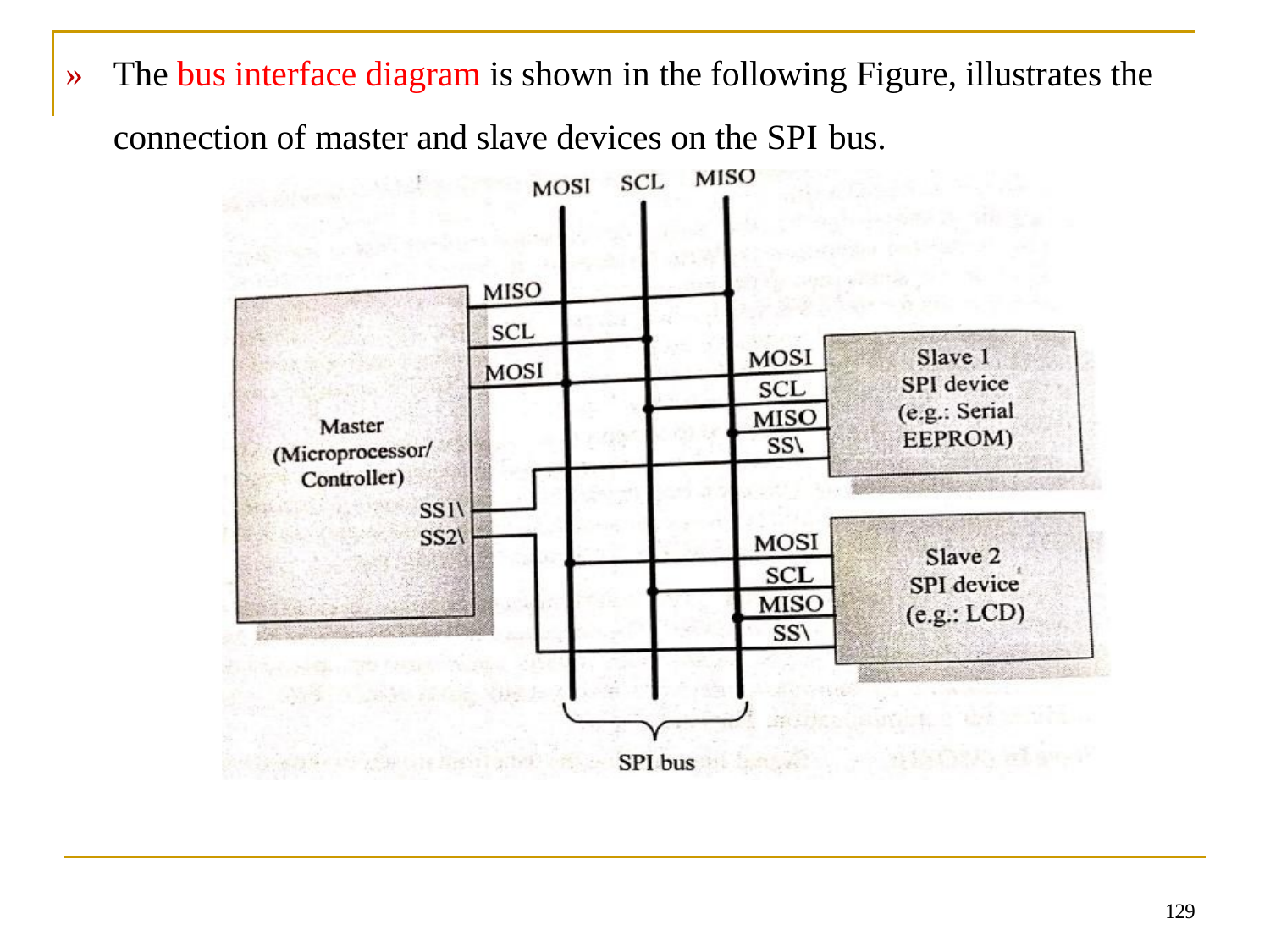

# »	The bus interface diagram is shown in the following Figure, illustrates the  connection of master and slave devices on the SPI bus.

129